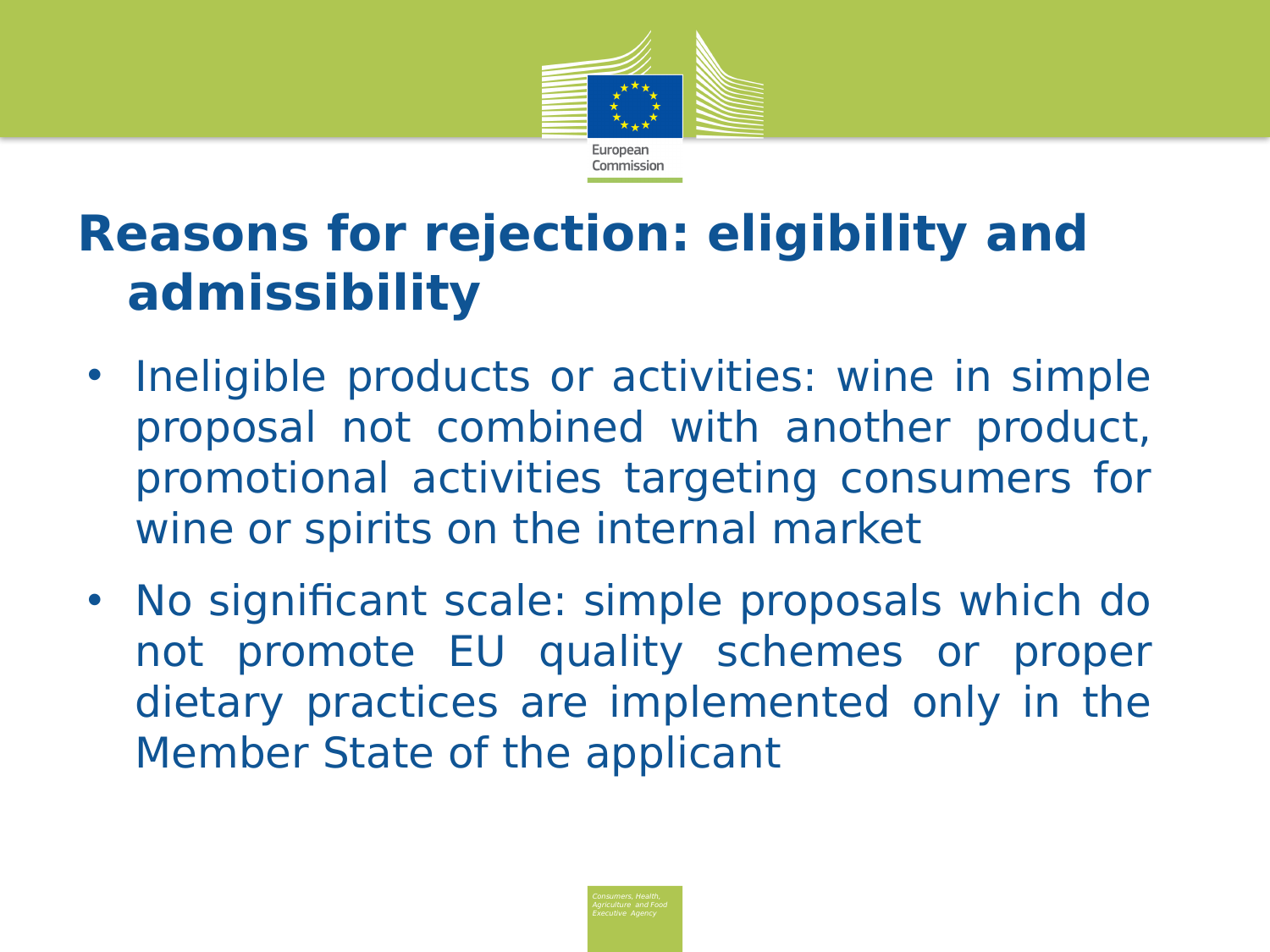

# Reasons for rejection: eligibility and admissibility
Ineligible products or activities: wine in simple proposal not combined with another product, promotional activities targeting consumers for wine or spirits on the internal market
No significant scale: simple proposals which do not promote EU quality schemes or proper dietary practices are implemented only in the Member State of the applicant